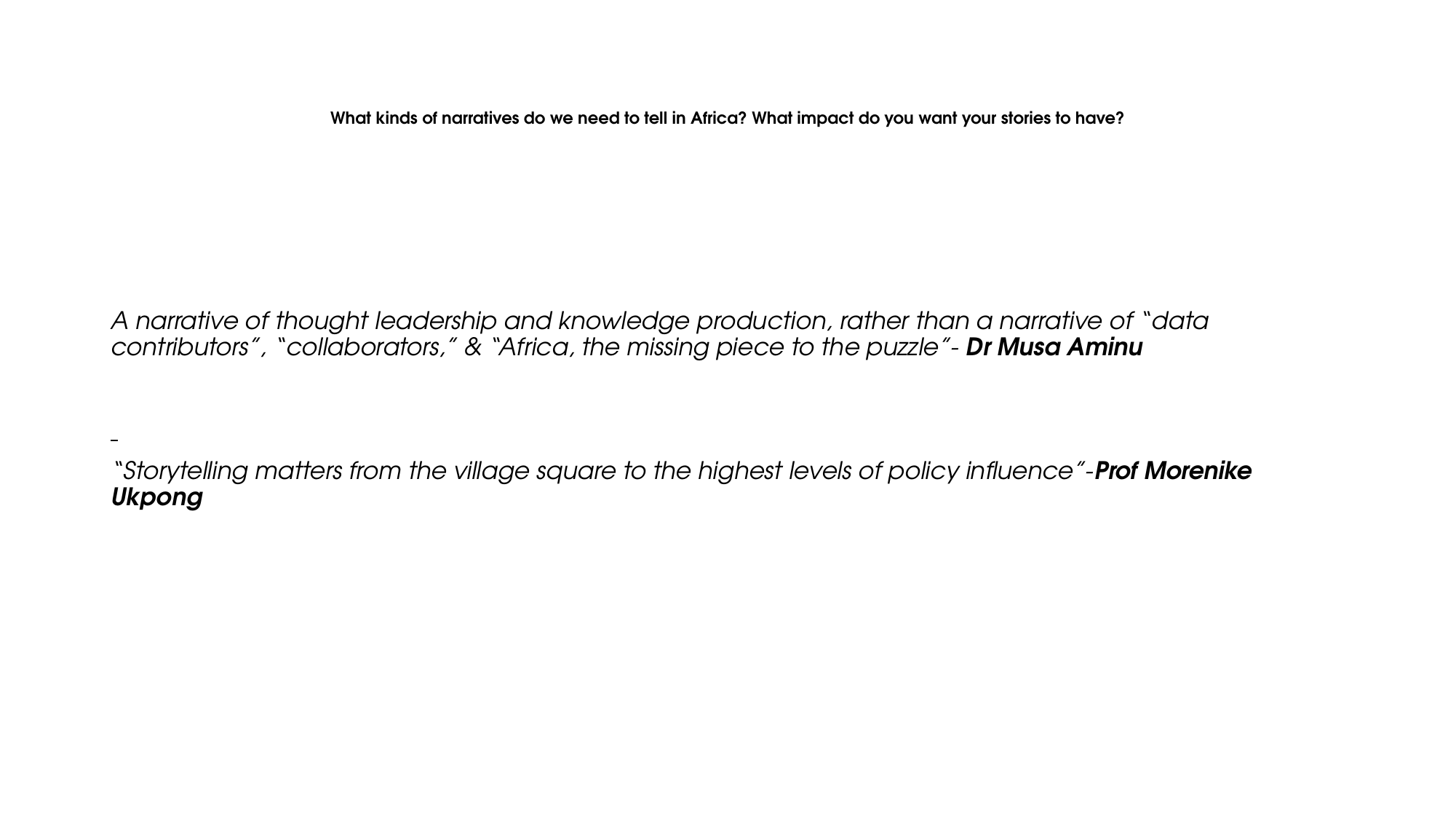

# What kinds of narratives do we need to tell in Africa? What impact do you want your stories to have?

A narrative of thought leadership and knowledge production, rather than a narrative of “data contributors”, “collaborators,” & “Africa, the missing piece to the puzzle”- Dr Musa Aminu

“Storytelling matters from the village square to the highest levels of policy influence”-Prof Morenike Ukpong